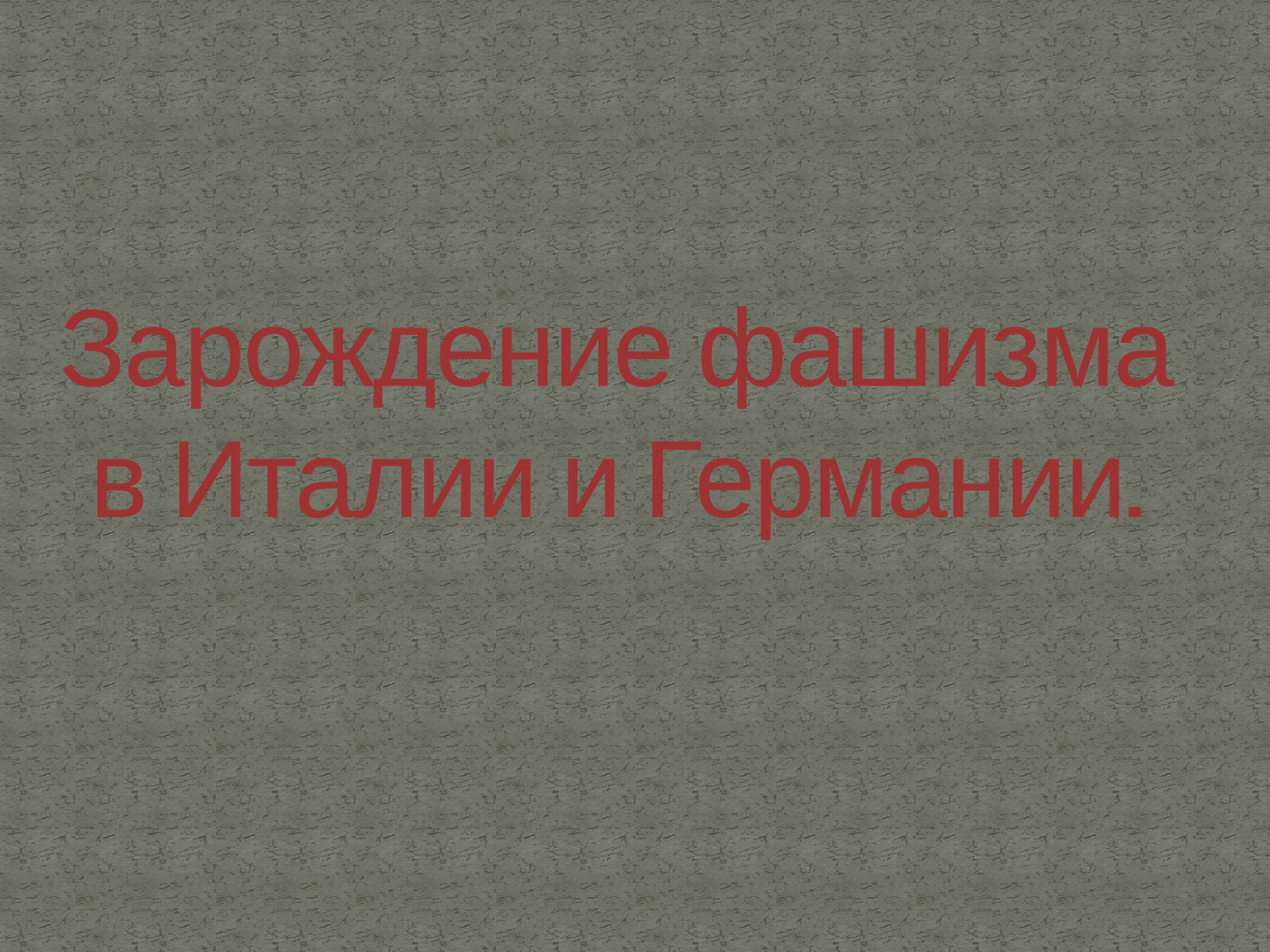

# Зарождение фашизма в Италии и Германии.